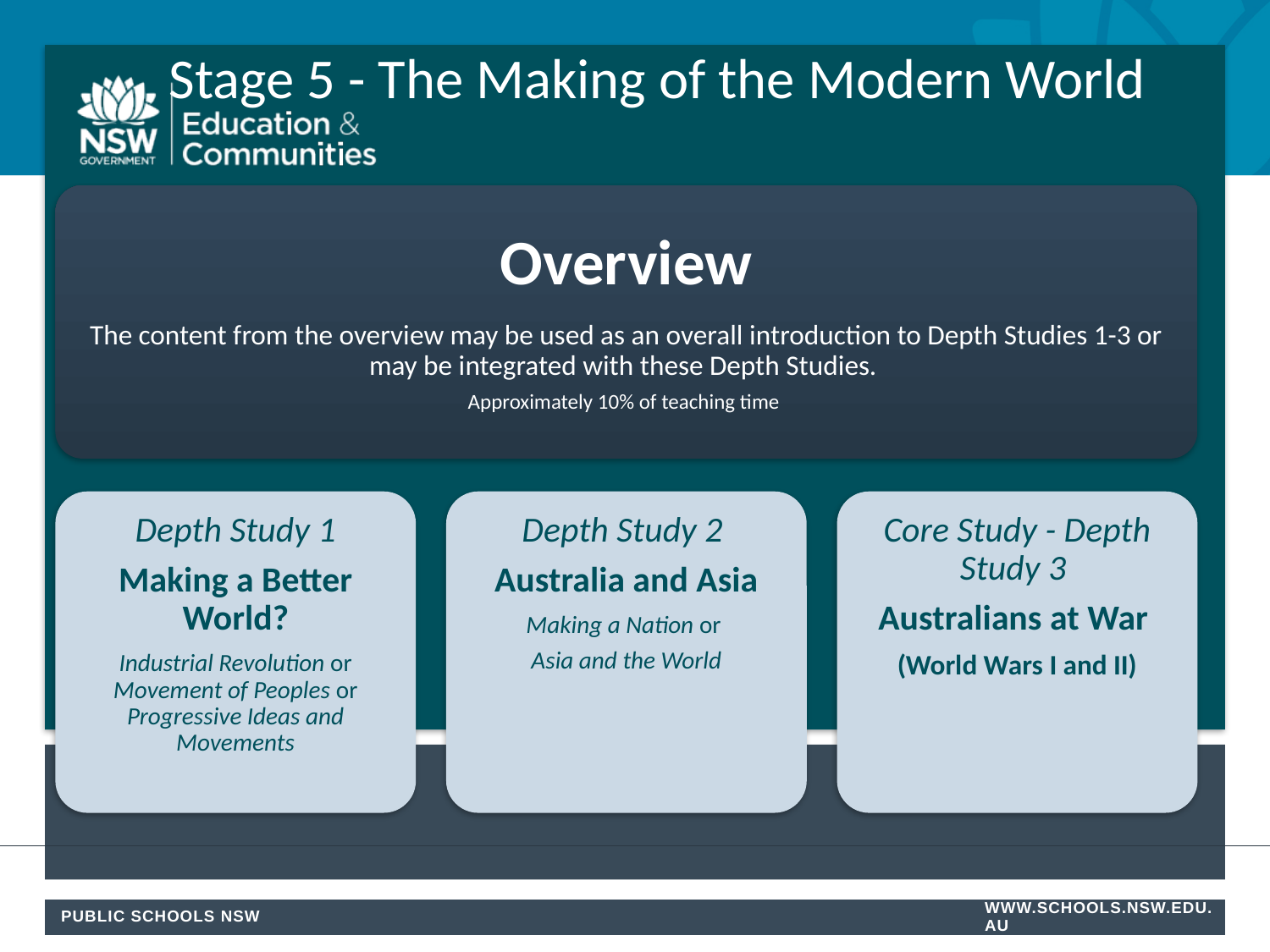

# Stage 5 - The Making of the Modern World
Overview
The content from the overview may be used as an overall introduction to Depth Studies 1-3 or may be integrated with these Depth Studies.
Approximately 10% of teaching time
Depth Study 1
Making a Better World?
Industrial Revolution or Movement of Peoples or Progressive Ideas and Movements
Depth Study 2
Australia and Asia
Making a Nation or
Asia and the World

Core Study - Depth Study 3
Australians at War
(World Wars I and II)